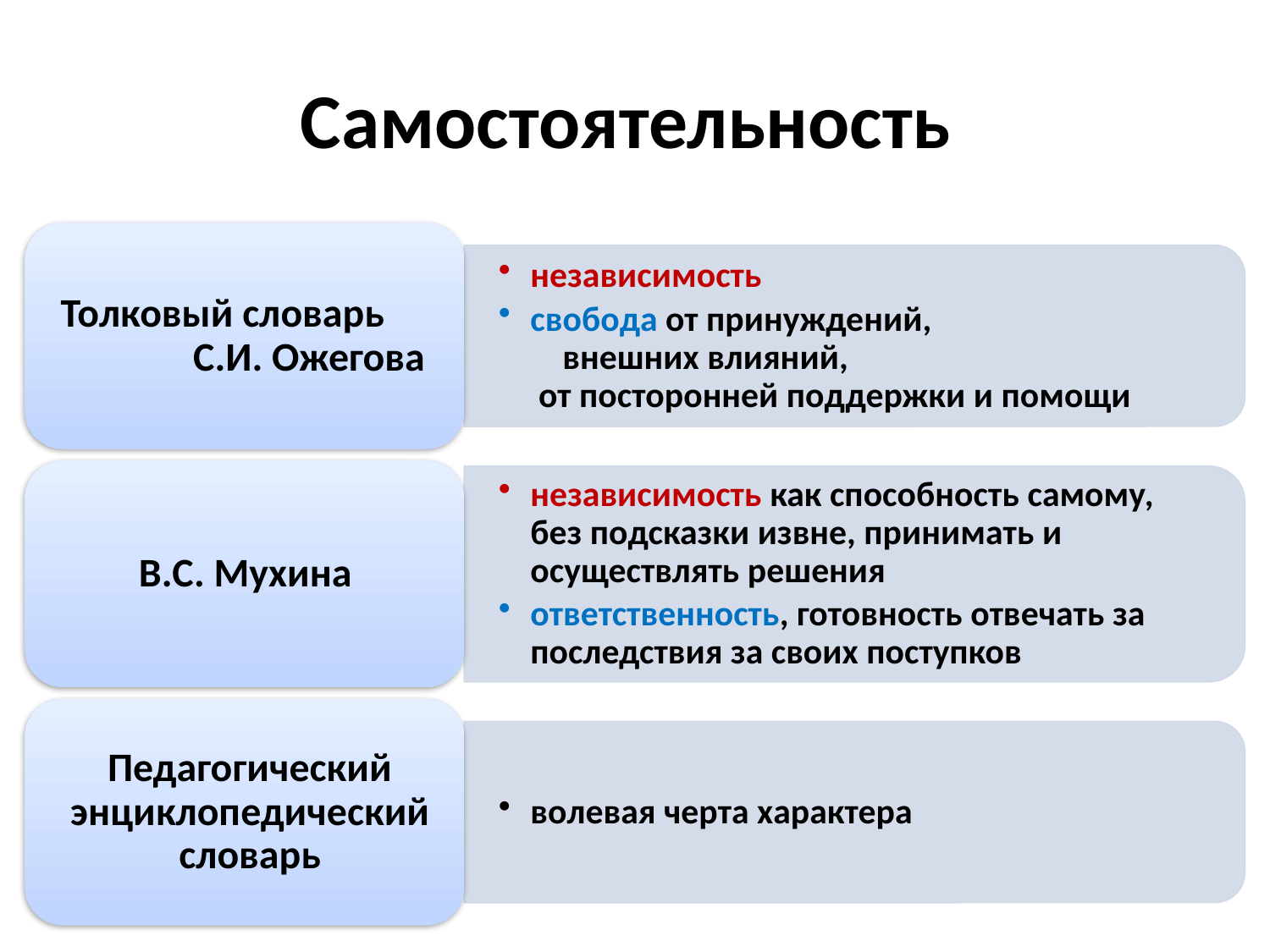

# Самостоятельность
независимость
свобода от принуждений,                                      внешних влияний,                                             от посторонней поддержки и помощи
Толковый словарь                    С.И. Ожегова
независимость как способность самому, без подсказки извне, принимать и осуществлять решения
ответственность, готовность отвечать за последствия за своих поступков
В.С. Мухина
волевая черта характера
Педагогический энциклопедический словарь